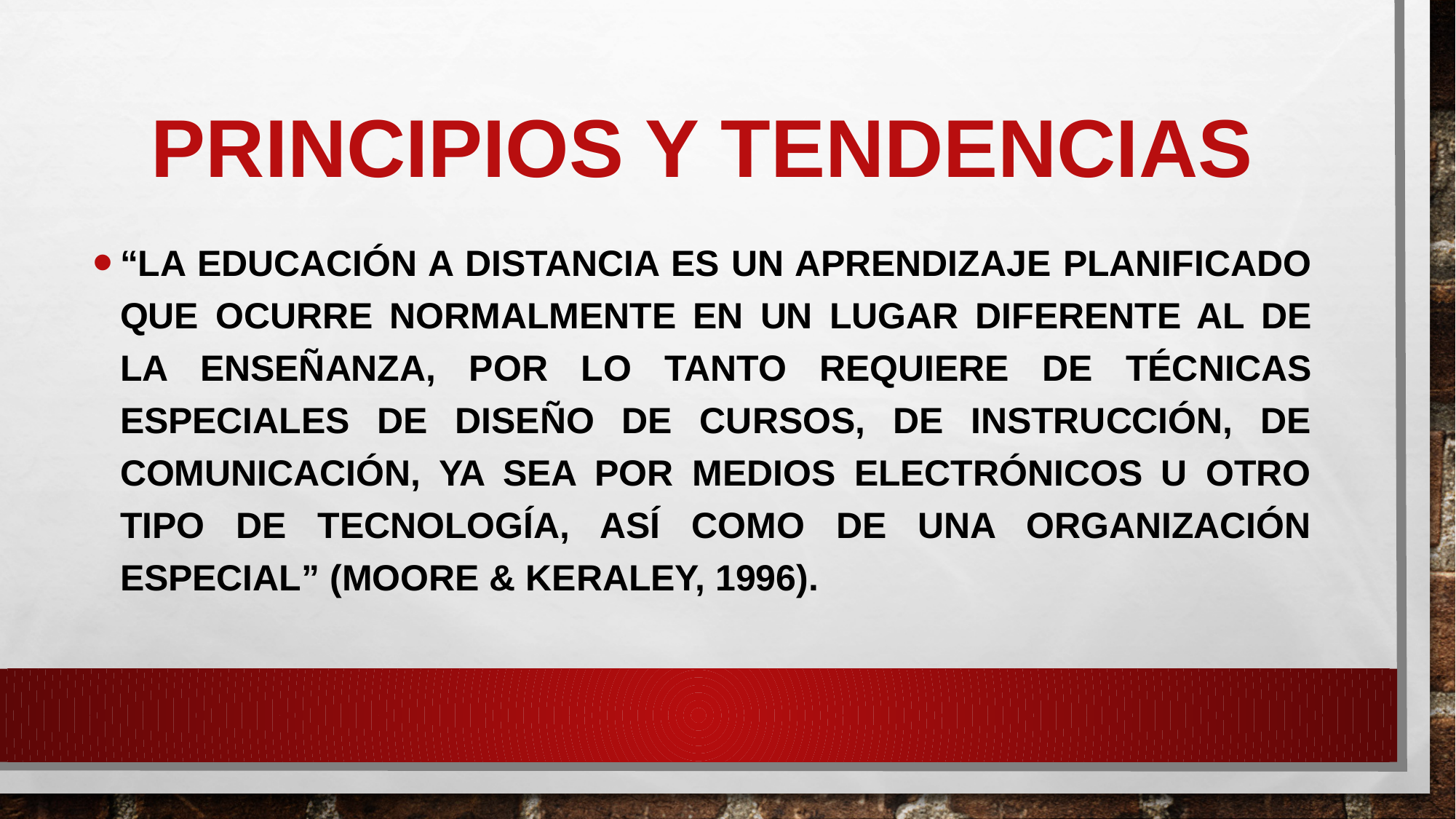

# PRINCIPIOS Y TENDENCIAS
“La educación a distancia es un aprendizaje planificado que ocurre normalmente en un lugar diferente al de la enseñanza, por lo tanto requiere de técnicas especiales de diseño de cursos, de instrucción, de comunicación, ya sea por medios electrónicos u otro tipo de tecnología, así como de una organización especial” (Moore & Keraley, 1996).